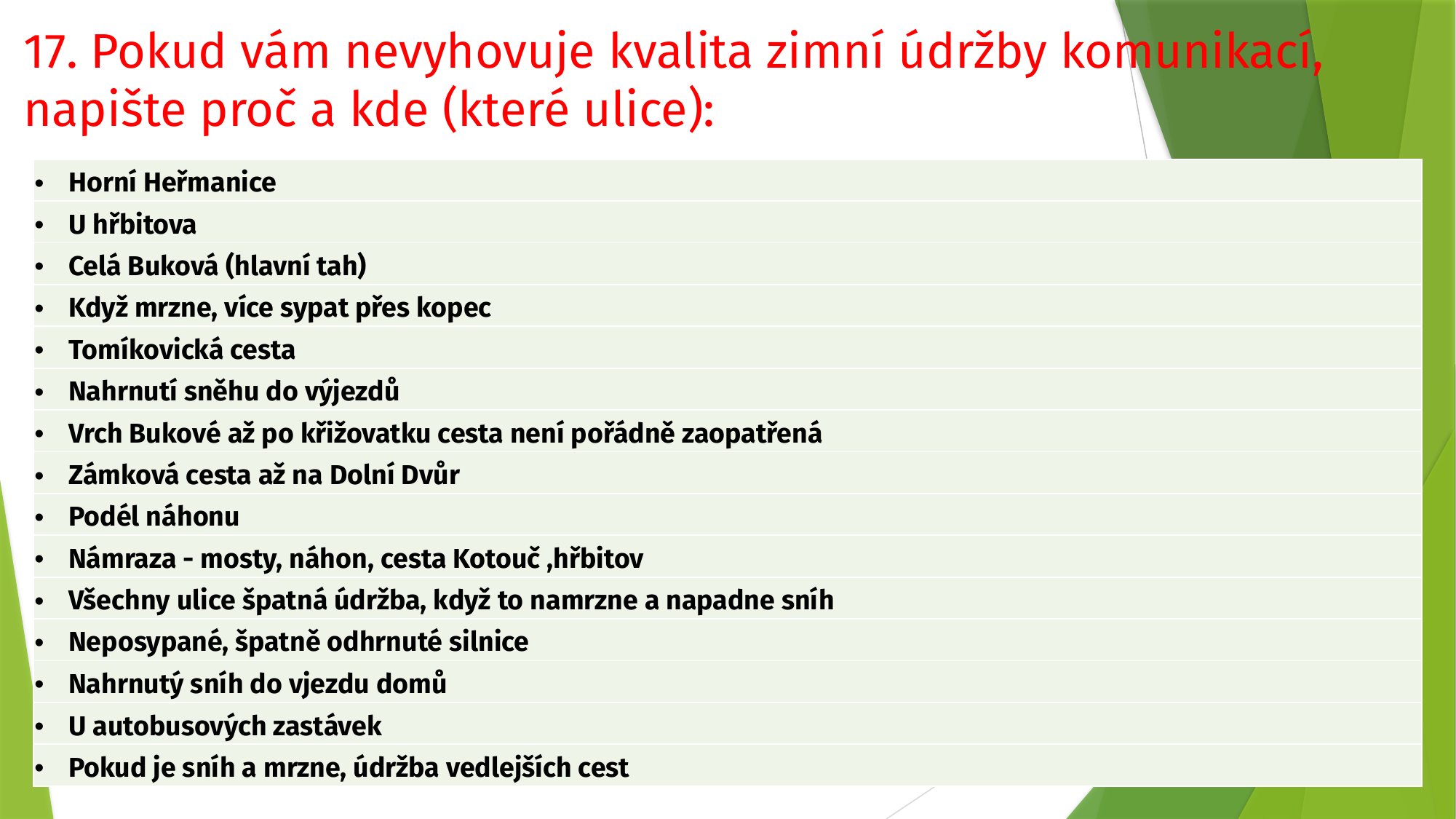

# 17. Pokud vám nevyhovuje kvalita zimní údržby komunikací, napište proč a kde (které ulice):
| Horní Heřmanice |
| --- |
| U hřbitova |
| Celá Buková (hlavní tah) |
| Když mrzne, více sypat přes kopec |
| Tomíkovická cesta |
| Nahrnutí sněhu do výjezdů |
| Vrch Bukové až po křižovatku cesta není pořádně zaopatřená |
| Zámková cesta až na Dolní Dvůr |
| Podél náhonu |
| Námraza - mosty, náhon, cesta Kotouč ,hřbitov |
| Všechny ulice špatná údržba, když to namrzne a napadne sníh |
| Neposypané, špatně odhrnuté silnice |
| Nahrnutý sníh do vjezdu domů |
| U autobusových zastávek |
| Pokud je sníh a mrzne, údržba vedlejších cest |